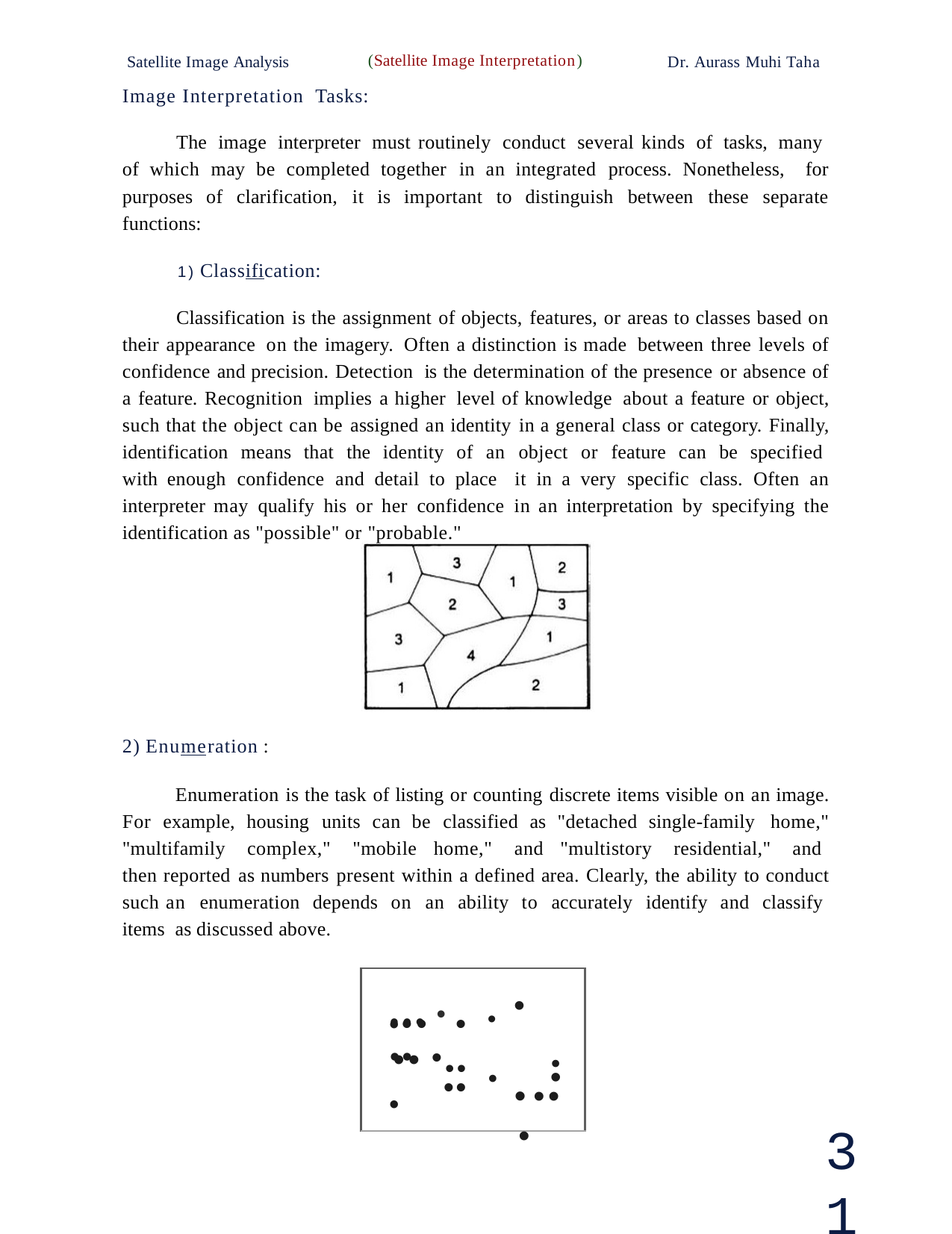

(Satellite Image Interpretation)
Satellite Image Analysis
Dr. Aurass Muhi Taha
Image Interpretation  Tasks:

The  image  interpreter  must routinely  conduct  several kinds  of  tasks,  many  of which may be completed together in an integrated process. Nonetheless,  for purposes of clarification, it is important to distinguish between these separate functions:

1) Classification:

Classification is the assignment of objects, features, or areas to classes based on their appearance  on the imagery.  Often a distinction is made  between three levels of confidence and precision. Detection  is the determination of the presence or absence of a feature. Recognition  implies a higher  level of knowledge  about a feature or object, such that the object can be assigned an identity in a general class or category. Finally, identification  means  that  the  identity  of  an  object  or  feature  can  be  specified  with enough confidence and detail to place  it in a very specific class. Often an interpreter may qualify his or her confidence in an interpretation by specifying the identification as "possible" or "probable."

2) Enumeration :

Enumeration is the task of listing or counting discrete items visible on an image. For  example,  housing  units  can  be  classified  as  "detached  single-family   home," "multifamily   complex,"   "mobile  home,"   and  "multistory   residential,"   and  then reported as numbers present within a defined area. Clearly, the ability to conduct such an  enumeration  depends  on  an  ability  to  accurately  identify  and  classify  items  as discussed above.

•  •

•
••• • •
•••  ••
••	•••
•
•
••
••••
•
31